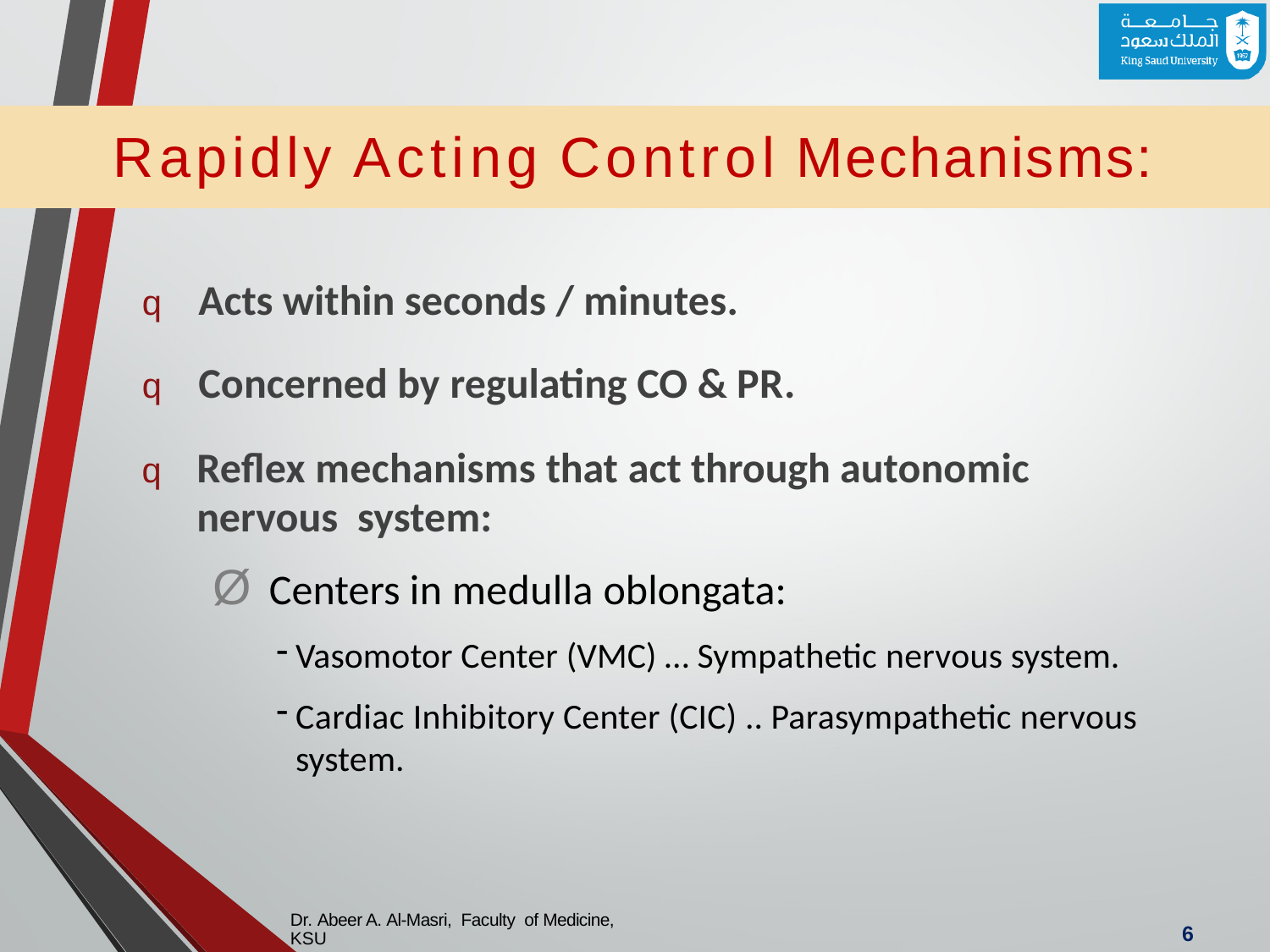

# Rapidly Acting Control Mechanisms:

q	Acts within seconds / minutes.
q	Concerned by regulating CO & PR.
q	Reflex mechanisms that act through autonomic nervous  system:
Centers in medulla oblongata:
Vasomotor Center (VMC) … Sympathetic nervous system.
Cardiac Inhibitory Center (CIC) .. Parasympathetic nervous system.

Dr. Abeer A. Al-Masri,  Faculty  of Medicine,   KSU
6